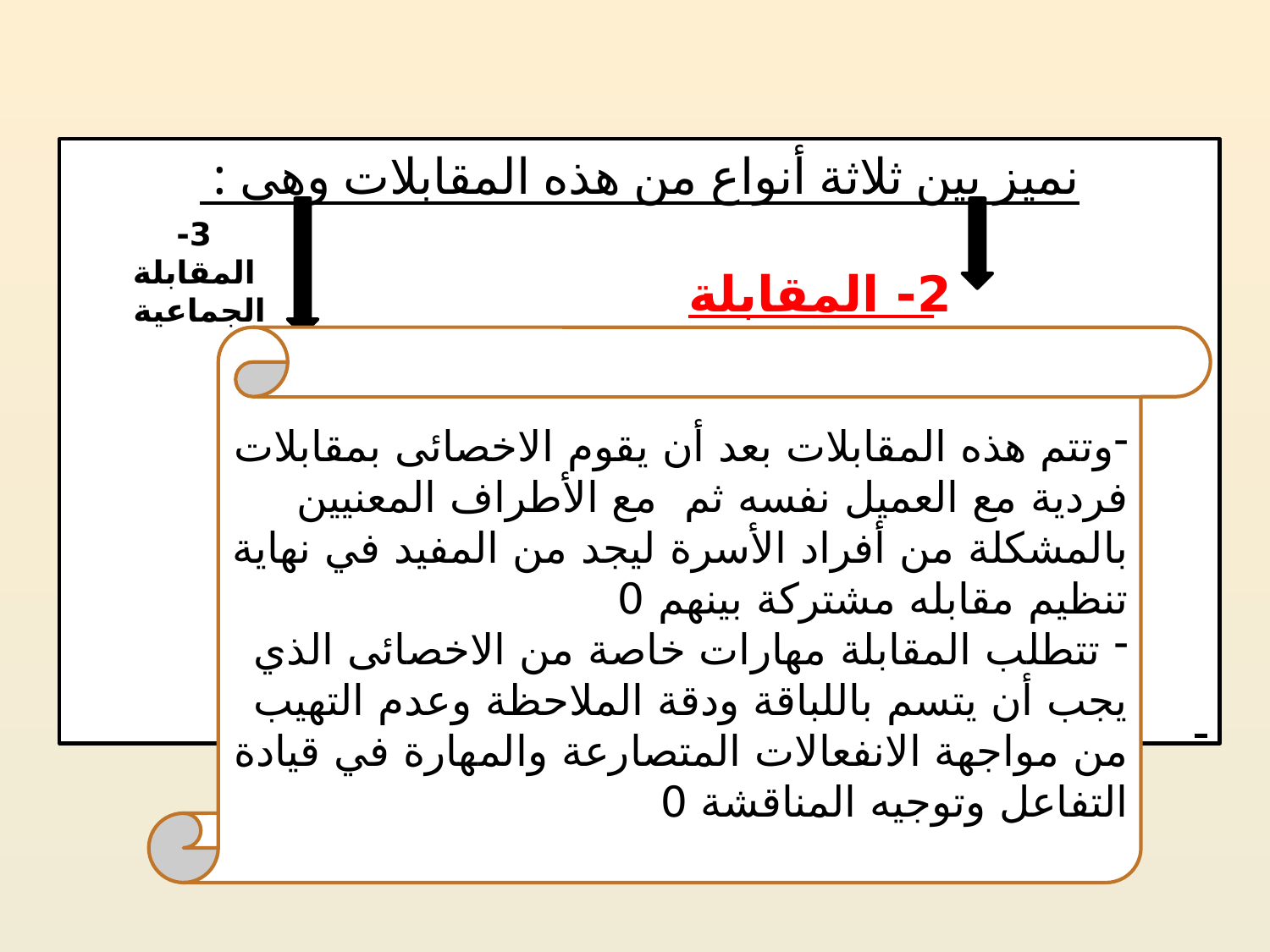

نميز بين ثلاثة أنواع من هذه المقابلات وهى :

3- المقابلة الجماعية
2- المقابلة المشتركة
وتتم هذه المقابلات بعد أن يقوم الاخصائى بمقابلات فردية مع العميل نفسه ثم  مع الأطراف المعنيين بالمشكلة من أفراد الأسرة ليجد من المفيد في نهاية تنظيم مقابله مشتركة بينهم 0
 تتطلب المقابلة مهارات خاصة من الاخصائى الذي يجب أن يتسم باللباقة ودقة الملاحظة وعدم التهيب من مواجهة الانفعالات المتصارعة والمهارة في قيادة التفاعل وتوجيه المناقشة 0